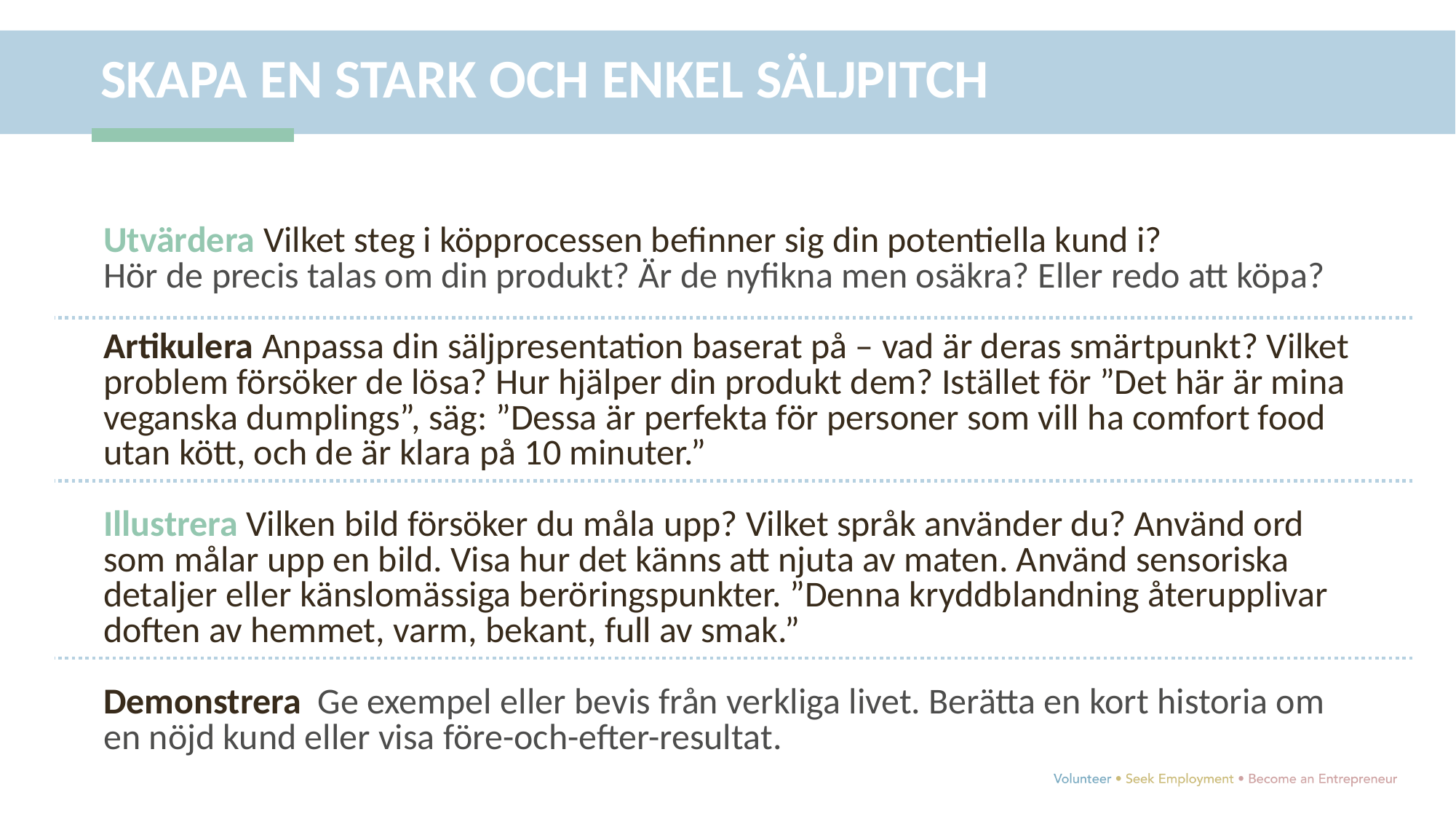

SKAPA EN STARK OCH ENKEL SÄLJPITCH
Utvärdera Vilket steg i köpprocessen befinner sig din potentiella kund i?
Hör de precis talas om din produkt? Är de nyfikna men osäkra? Eller redo att köpa?

Artikulera Anpassa din säljpresentation baserat på – vad är deras smärtpunkt? Vilket problem försöker de lösa? Hur hjälper din produkt dem? Istället för ”Det här är mina veganska dumplings”, säg: ”Dessa är perfekta för personer som vill ha comfort food utan kött, och de är klara på 10 minuter.”

Illustrera Vilken bild försöker du måla upp? Vilket språk använder du? Använd ord som målar upp en bild. Visa hur det känns att njuta av maten. Använd sensoriska detaljer eller känslomässiga beröringspunkter. ”Denna kryddblandning återupplivar doften av hemmet, varm, bekant, full av smak.”

Demonstrera  Ge exempel eller bevis från verkliga livet. Berätta en kort historia om en nöjd kund eller visa före-och-efter-resultat.